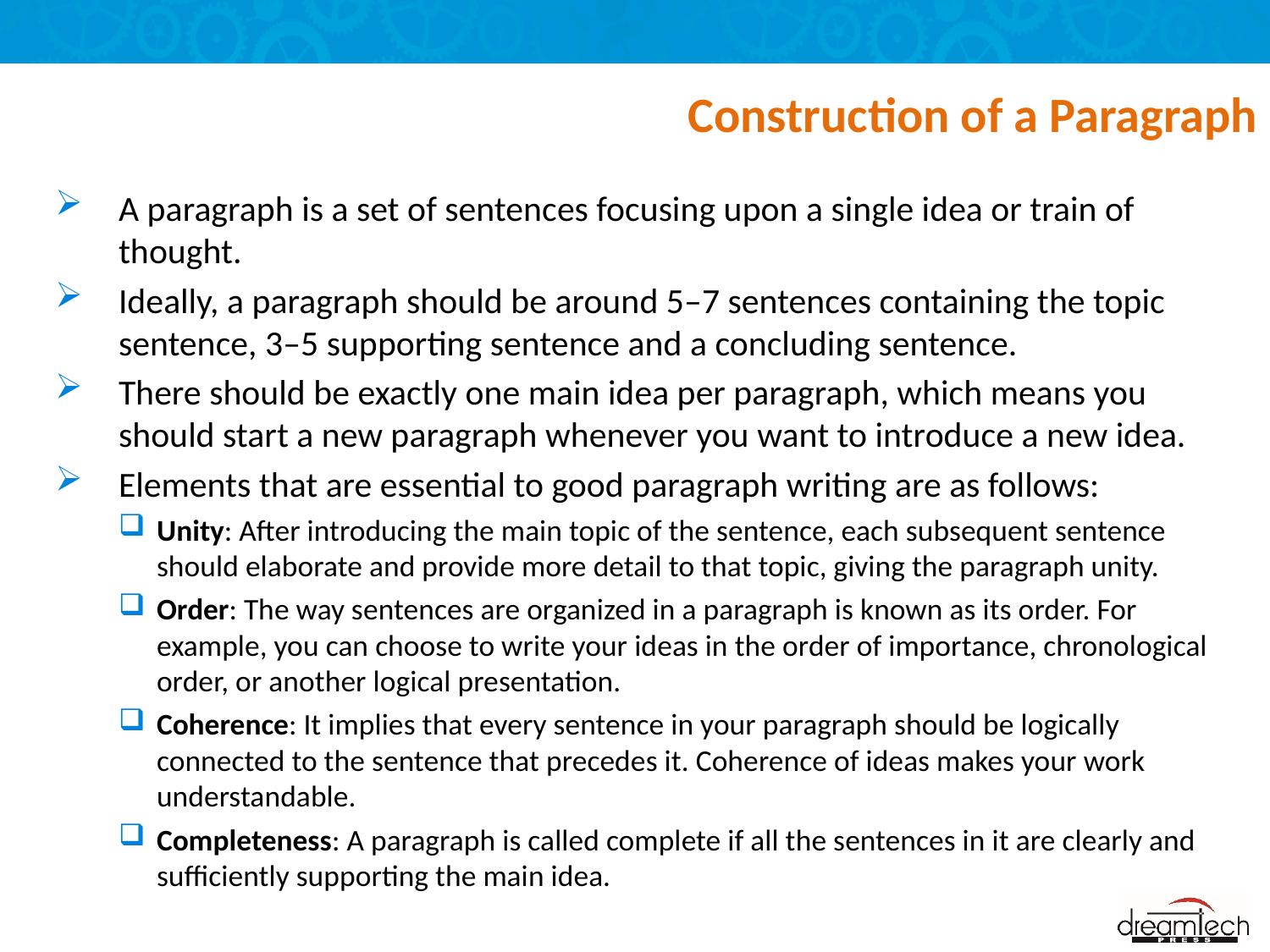

# Construction of a Paragraph
A paragraph is a set of sentences focusing upon a single idea or train of thought.
Ideally, a paragraph should be around 5–7 sentences containing the topic sentence, 3–5 supporting sentence and a concluding sentence.
There should be exactly one main idea per paragraph, which means you should start a new paragraph whenever you want to introduce a new idea.
Elements that are essential to good paragraph writing are as follows:
Unity: After introducing the main topic of the sentence, each subsequent sentence should elaborate and provide more detail to that topic, giving the paragraph unity.
Order: The way sentences are organized in a paragraph is known as its order. For example, you can choose to write your ideas in the order of importance, chronological order, or another logical presentation.
Coherence: It implies that every sentence in your paragraph should be logically connected to the sentence that precedes it. Coherence of ideas makes your work understandable.
Completeness: A paragraph is called complete if all the sentences in it are clearly and sufficiently supporting the main idea.